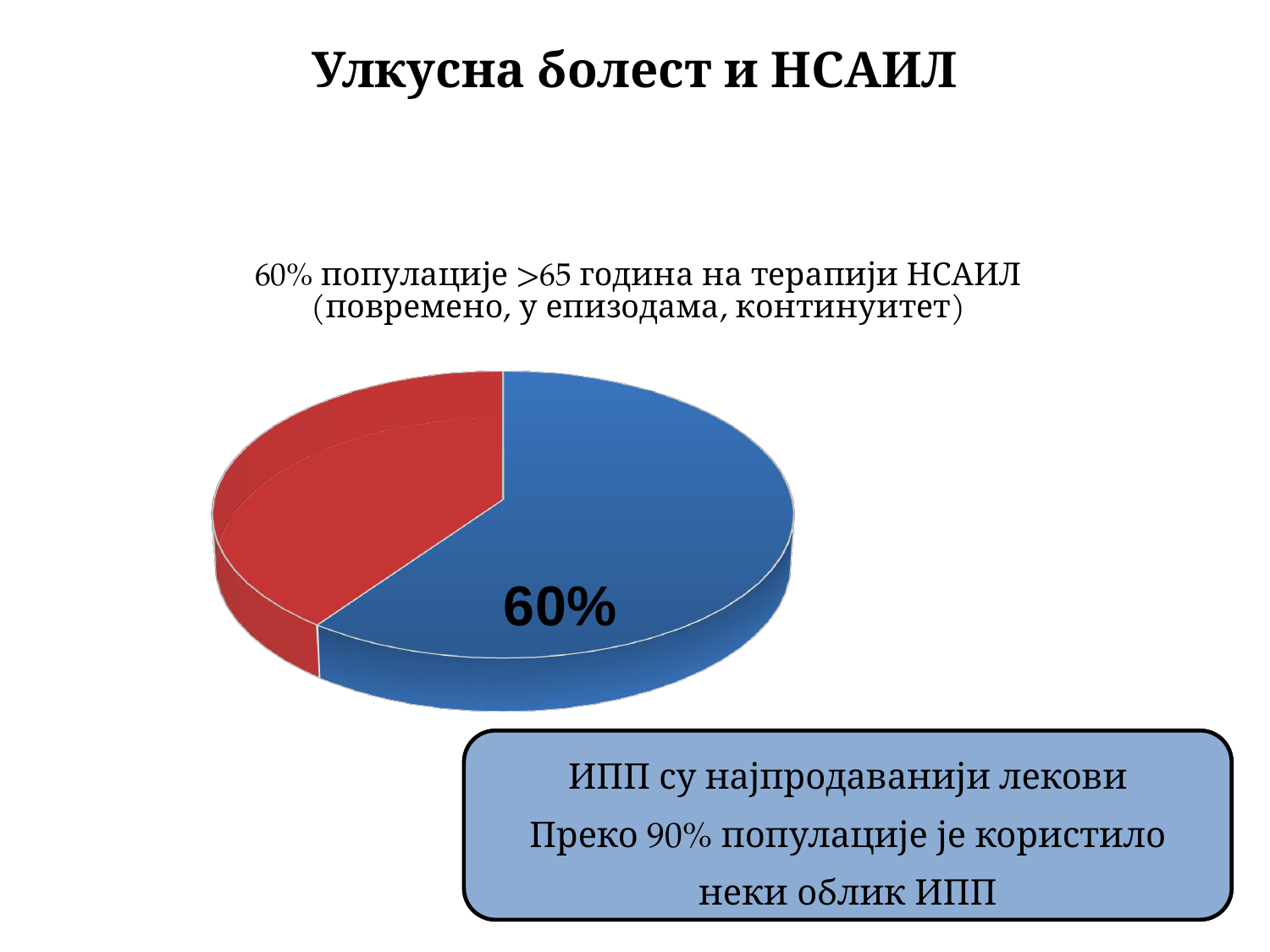

Улкусна болест и НСАИЛ

[unsupported chart]

ИПП су најпродаванији лекови
Преко 90% популације је користило неки облик ИПП
     Koda-Kimble and Young's Applied Therapeutics: The Clinical Use of Drugs 10th Edition (2012)